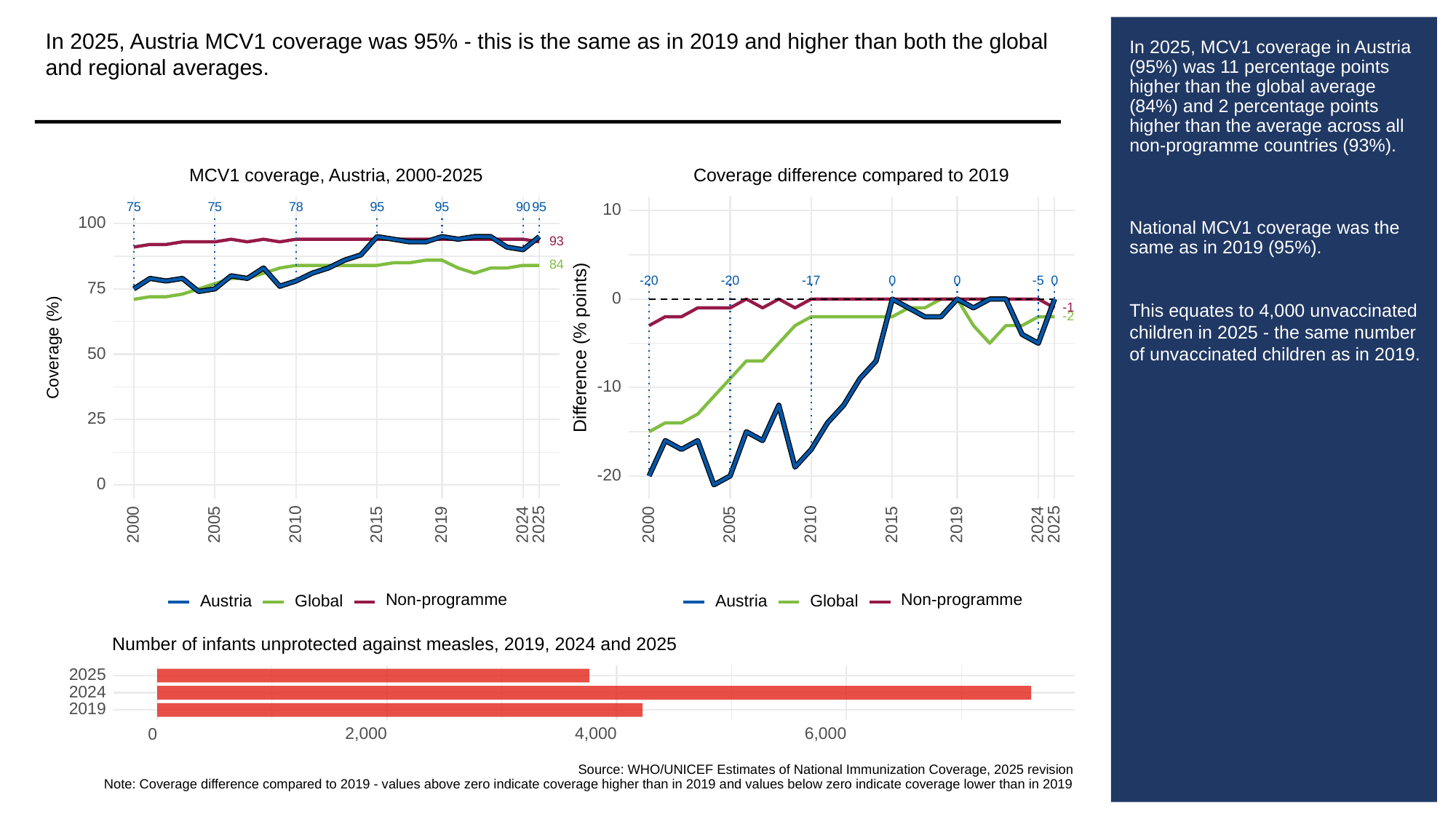

In 2025, Austria MCV1 coverage was 95% - this is the same as in 2019 and higher than both the global and regional averages.
# In 2025, MCV1 coverage in Austria (95%) was 11 percentage points higher than the global average (84%) and 2 percentage points higher than the average across all non-programme countries (93%).

National MCV1 coverage was the same as in 2019 (95%).

This equates to 4,000 unvaccinated children in 2025 - the same number of unvaccinated children as in 2019.

MCV1 coverage, Austria, 2000-2025
Coverage difference compared to 2019

78
95
95
90
95
75
75
10

100

93

84
-20
-20
0
0
0
-17
-5
75

0

-1
-2

Difference (% points)
Coverage (%)

50

-10

25

-20

0

2000
2005
2010
2015
2019
2024
2025
2000
2005
2010
2015
2019
2024
2025
Non-programme
Non-programme
Global
Global
Austria
Austria

Number of infants unprotected against measles, 2019, 2024 and 2025

2025

2024

2019

2,000
4,000
6,000
0
Source: WHO/UNICEF Estimates of National Immunization Coverage, 2025 revision
Note: Coverage difference compared to 2019 - values above zero indicate coverage higher than in 2019 and values below zero indicate coverage lower than in 2019